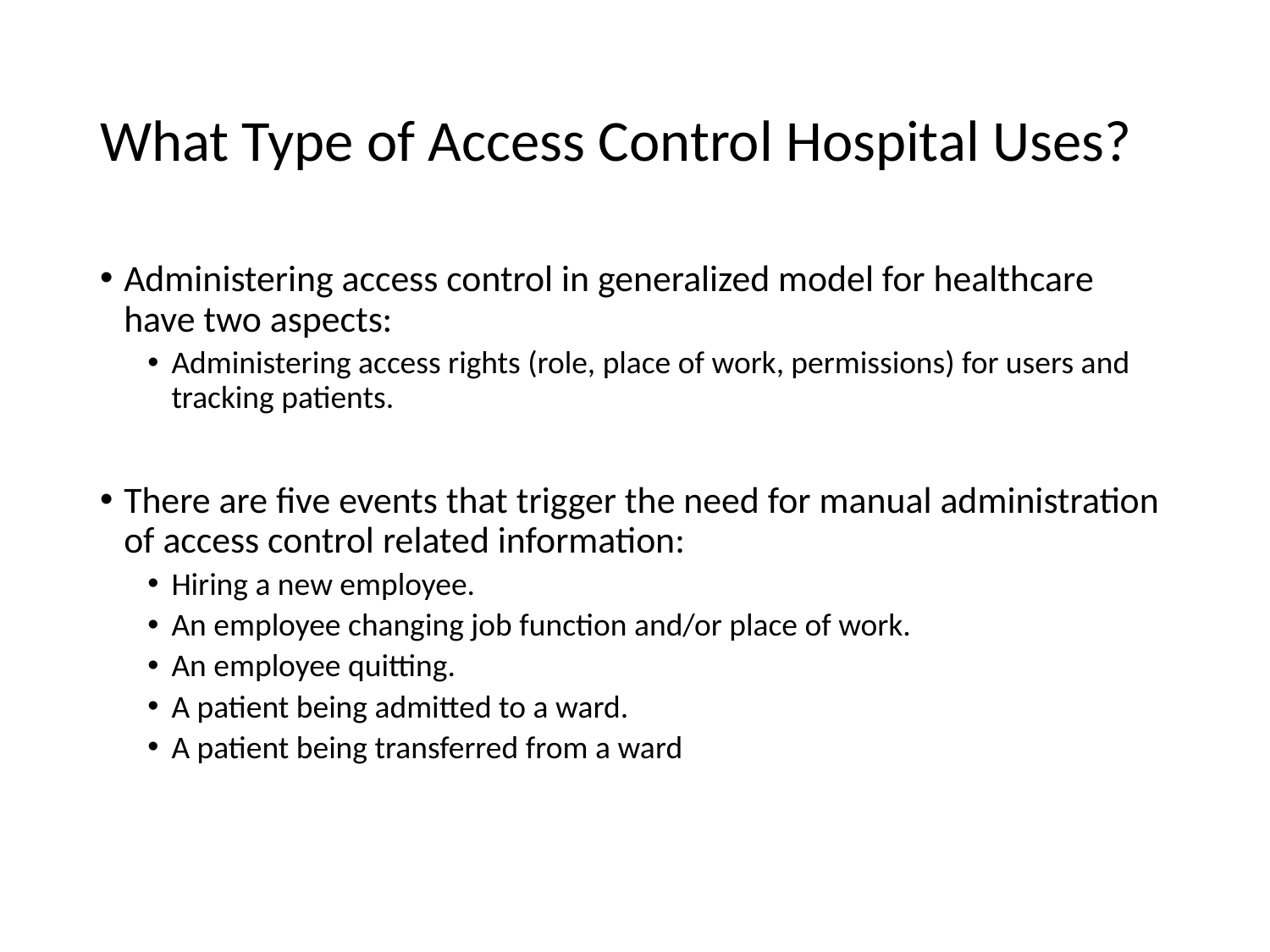

# What Type of Access Control Hospital Uses?
Administering access control in generalized model for healthcare have two aspects:
Administering access rights (role, place of work, permissions) for users and tracking patients.

There are five events that trigger the need for manual administration of access control related information:
Hiring a new employee.
An employee changing job function and/or place of work.
An employee quitting.
A patient being admitted to a ward.
A patient being transferred from a ward